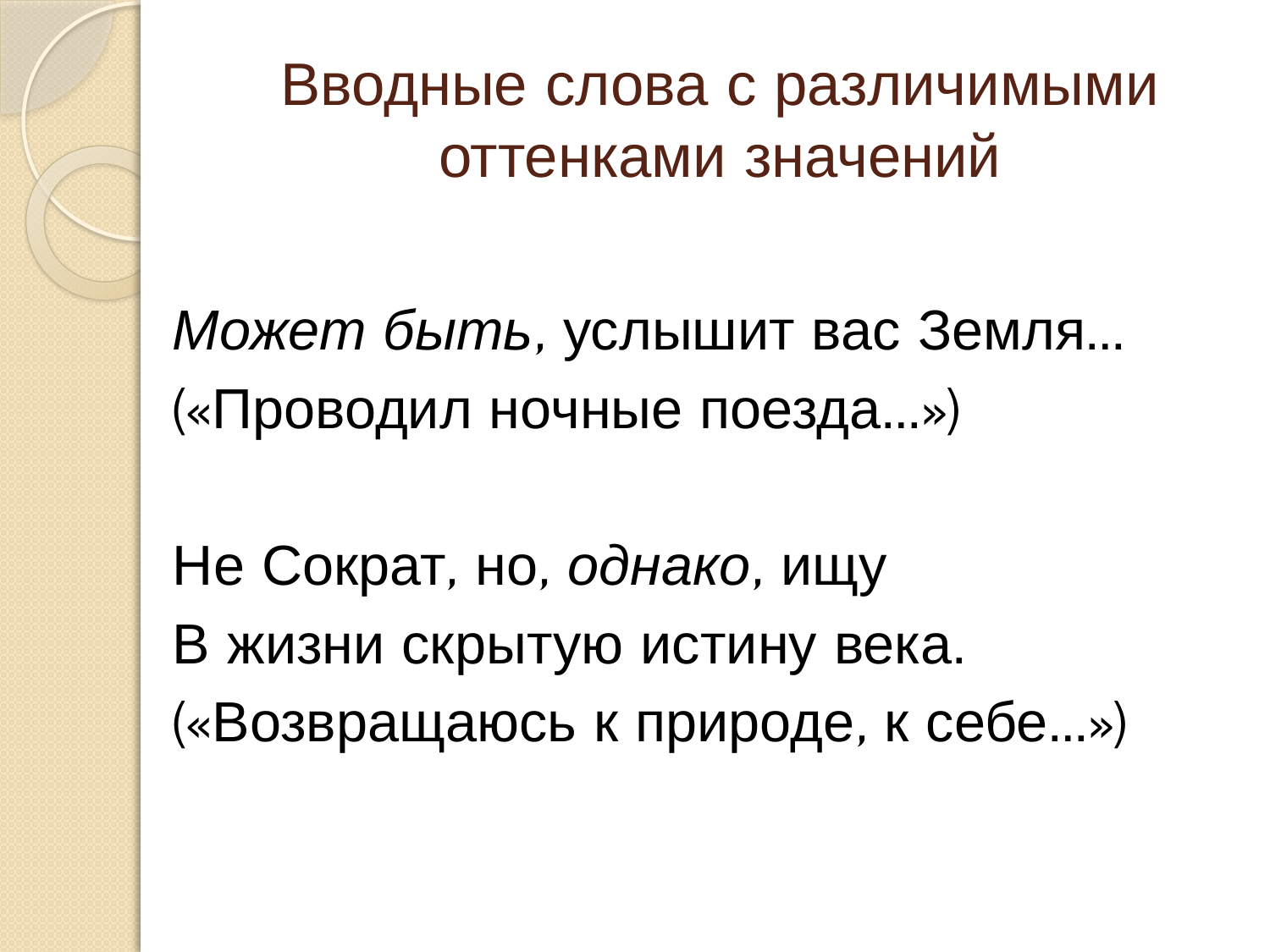

# Вводные слова с различимыми оттенками значений
Может быть, услышит вас Земля…
(«Проводил ночные поезда…»)

Не Сократ, но, однако, ищу
В жизни скрытую истину века.
(«Возвращаюсь к природе, к себе…»)